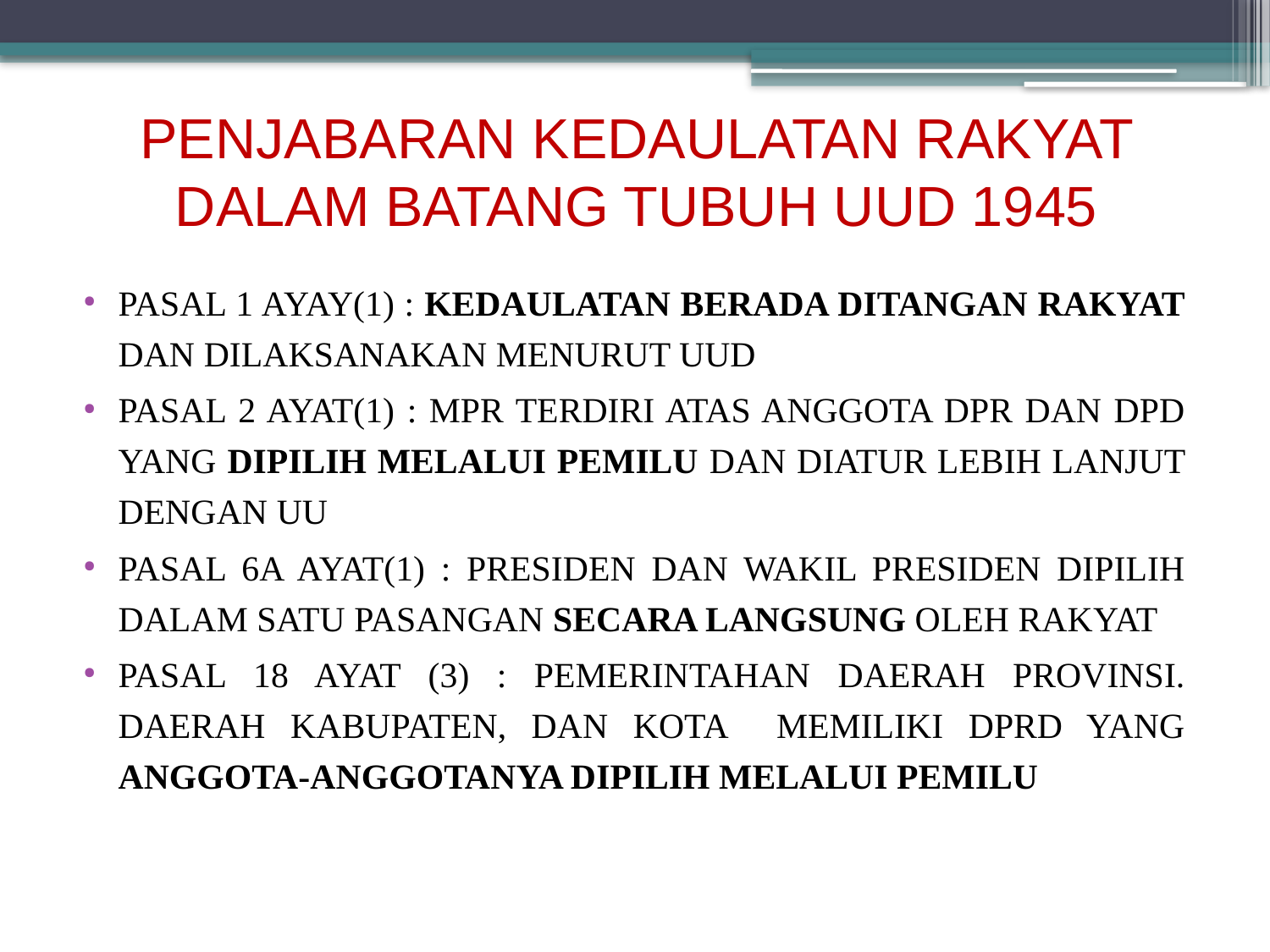

# PENJABARAN KEDAULATAN RAKYAT DALAM BATANG TUBUH UUD 1945
PASAL 1 AYAY(1) : KEDAULATAN BERADA DITANGAN RAKYAT DAN DILAKSANAKAN MENURUT UUD
PASAL 2 AYAT(1) : MPR TERDIRI ATAS ANGGOTA DPR DAN DPD YANG DIPILIH MELALUI PEMILU DAN DIATUR LEBIH LANJUT DENGAN UU
PASAL 6A AYAT(1) : PRESIDEN DAN WAKIL PRESIDEN DIPILIH DALAM SATU PASANGAN SECARA LANGSUNG OLEH RAKYAT
PASAL 18 AYAT (3) : PEMERINTAHAN DAERAH PROVINSI. DAERAH KABUPATEN, DAN KOTA  MEMILIKI DPRD YANG ANGGOTA-ANGGOTANYA DIPILIH MELALUI PEMILU